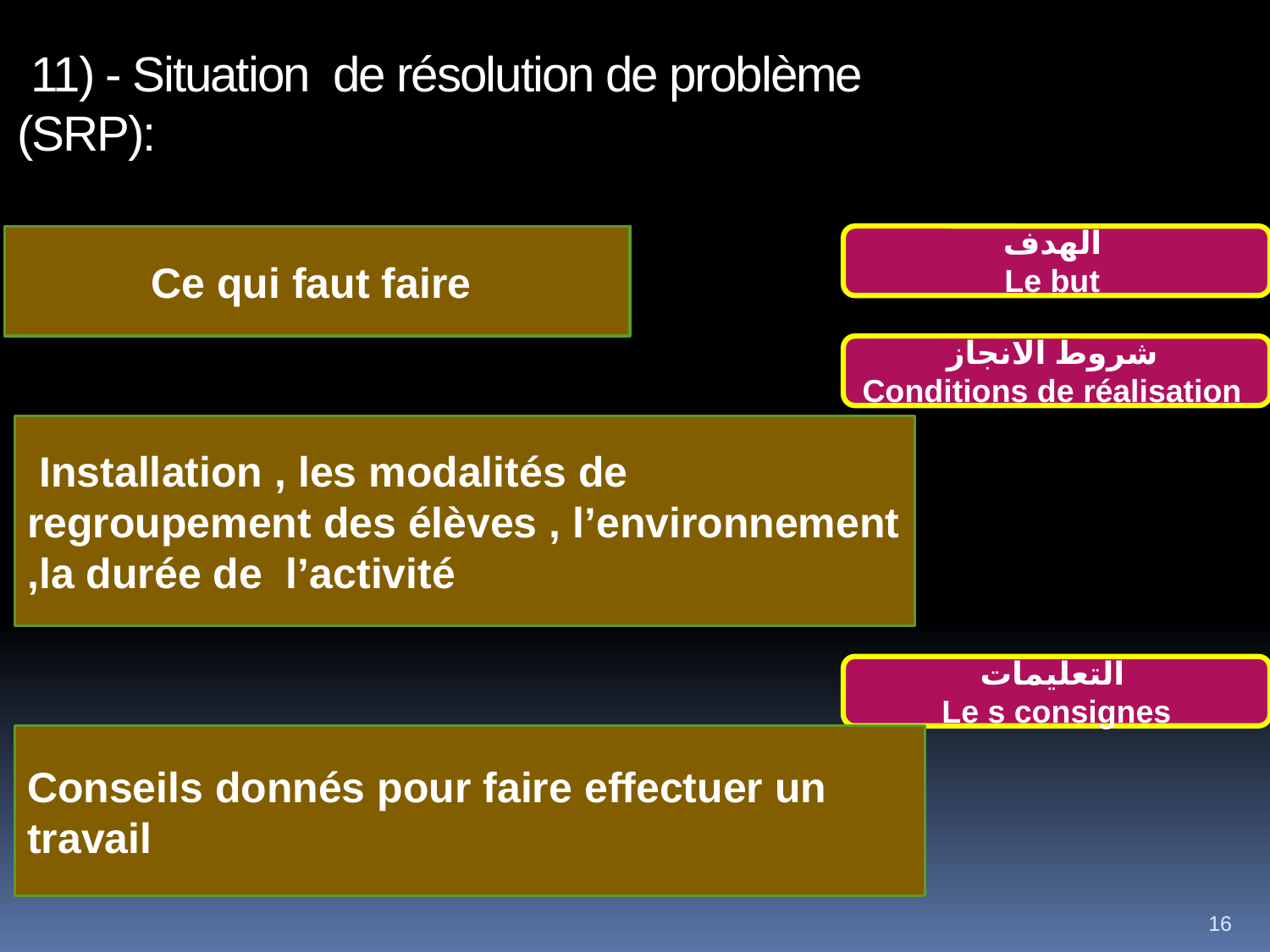

11) - Situation  de résolution de problème  (SRP):
Ce qui faut faire
الهدف
Le but
شروط الانجاز
Conditions de réalisation
 Installation , les modalités de regroupement des élèves , l’environnement ,la durée de  l’activité
التعليمات
Le s consignes

Conseils donnés pour faire effectuer un travail
16